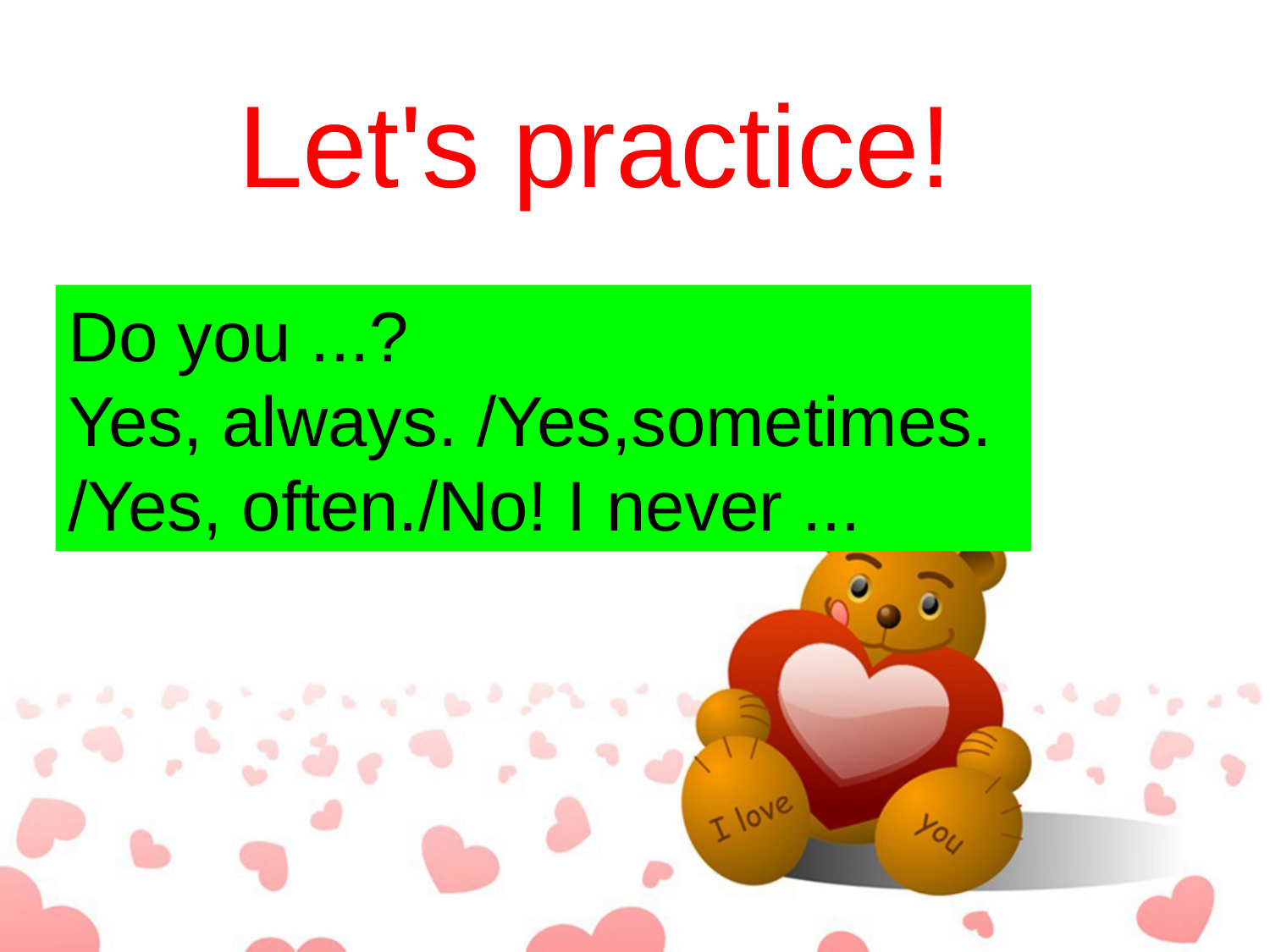

Let's practice!
Do you ...?
Yes, always. /Yes,sometimes.
/Yes, often./No! I never ...